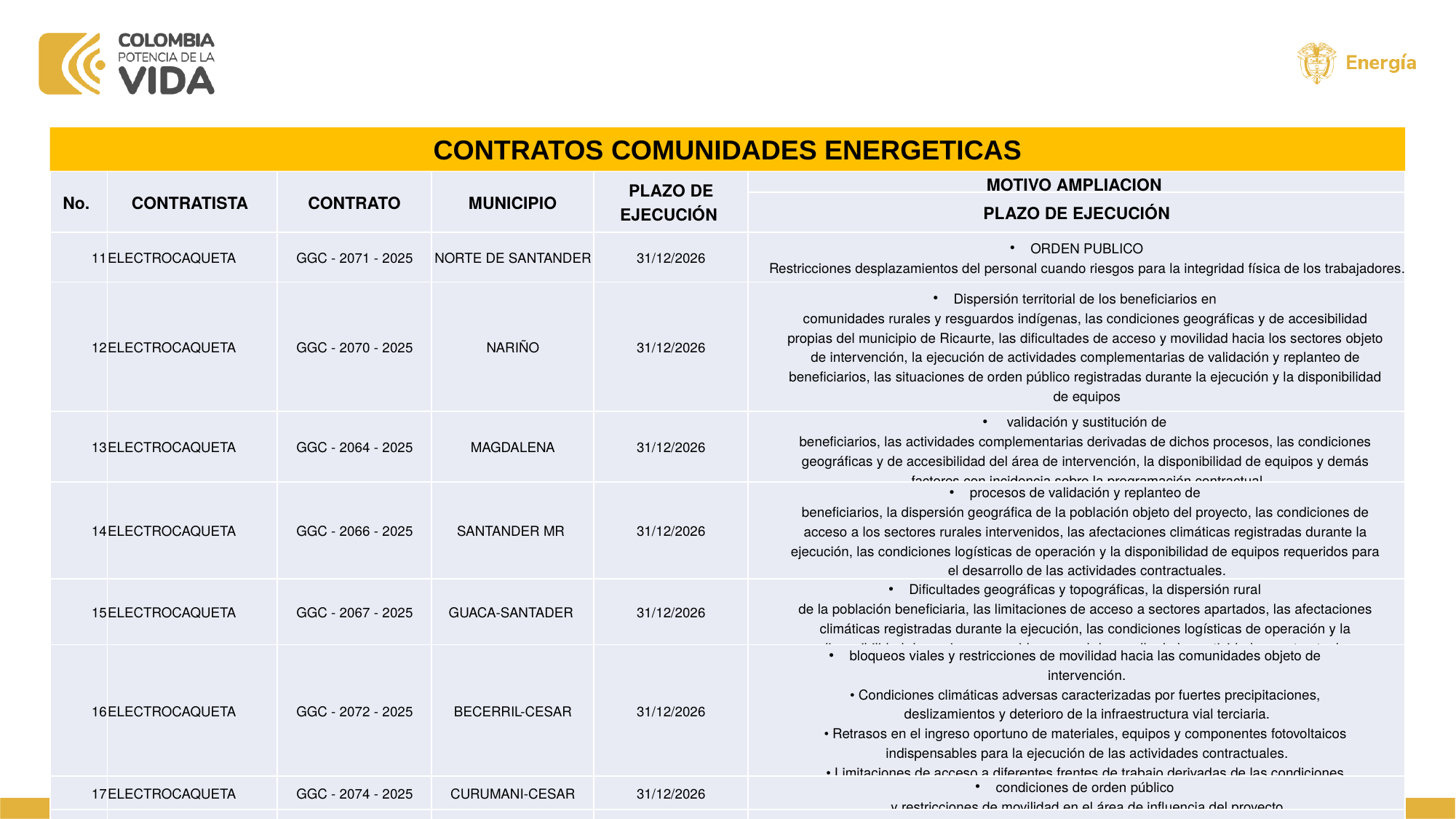

CONTRATOS COMUNIDADES ENERGETICAS
| No. | CONTRATISTA | CONTRATO | MUNICIPIO | PLAZO DE EJECUCIÓN | MOTIVO AMPLIACION |
| --- | --- | --- | --- | --- | --- |
|  |  |  |  |  | PLAZO DE EJECUCIÓN |
| 11 | ELECTROCAQUETA | GGC - 2071 - 2025 | NORTE DE SANTANDER | 31/12/2026 | ORDEN PUBLICO Restricciones desplazamientos del personal cuando riesgos para la integridad física de los trabajadores. |
| 12 | ELECTROCAQUETA | GGC - 2070 - 2025 | NARIÑO | 31/12/2026 | Dispersión territorial de los beneficiarios en comunidades rurales y resguardos indígenas, las condiciones geográficas y de accesibilidad propias del municipio de Ricaurte, las dificultades de acceso y movilidad hacia los sectores objeto de intervención, la ejecución de actividades complementarias de validación y replanteo de beneficiarios, las situaciones de orden público registradas durante la ejecución y la disponibilidad de equipos |
| 13 | ELECTROCAQUETA | GGC - 2064 - 2025 | MAGDALENA | 31/12/2026 | validación y sustitución de beneficiarios, las actividades complementarias derivadas de dichos procesos, las condiciones geográficas y de accesibilidad del área de intervención, la disponibilidad de equipos y demás factores con incidencia sobre la programación contractual |
| 14 | ELECTROCAQUETA | GGC - 2066 - 2025 | SANTANDER MR | 31/12/2026 | procesos de validación y replanteo de beneficiarios, la dispersión geográfica de la población objeto del proyecto, las condiciones de acceso a los sectores rurales intervenidos, las afectaciones climáticas registradas durante la ejecución, las condiciones logísticas de operación y la disponibilidad de equipos requeridos para el desarrollo de las actividades contractuales. |
| 15 | ELECTROCAQUETA | GGC - 2067 - 2025 | GUACA-SANTADER | 31/12/2026 | Dificultades geográficas y topográficas, la dispersión rural de la población beneficiaria, las limitaciones de acceso a sectores apartados, las afectaciones climáticas registradas durante la ejecución, las condiciones logísticas de operación y la disponibilidad de equipos requeridos para el desarrollo de las actividades contractuales |
| 16 | ELECTROCAQUETA | GGC - 2072 - 2025 | BECERRIL-CESAR | 31/12/2026 | bloqueos viales y restricciones de movilidad hacia las comunidades objeto de intervención. • Condiciones climáticas adversas caracterizadas por fuertes precipitaciones, deslizamientos y deterioro de la infraestructura vial terciaria. • Retrasos en el ingreso oportuno de materiales, equipos y componentes fotovoltaicos indispensables para la ejecución de las actividades contractuales. • Limitaciones de acceso a diferentes frentes de trabajo derivadas de las condiciones anteriormente descritas |
| 17 | ELECTROCAQUETA | GGC - 2074 - 2025 | CURUMANI-CESAR | 31/12/2026 | condiciones de orden público y restricciones de movilidad en el área de influencia del proyecto |
|  |  |  |  |  |  |